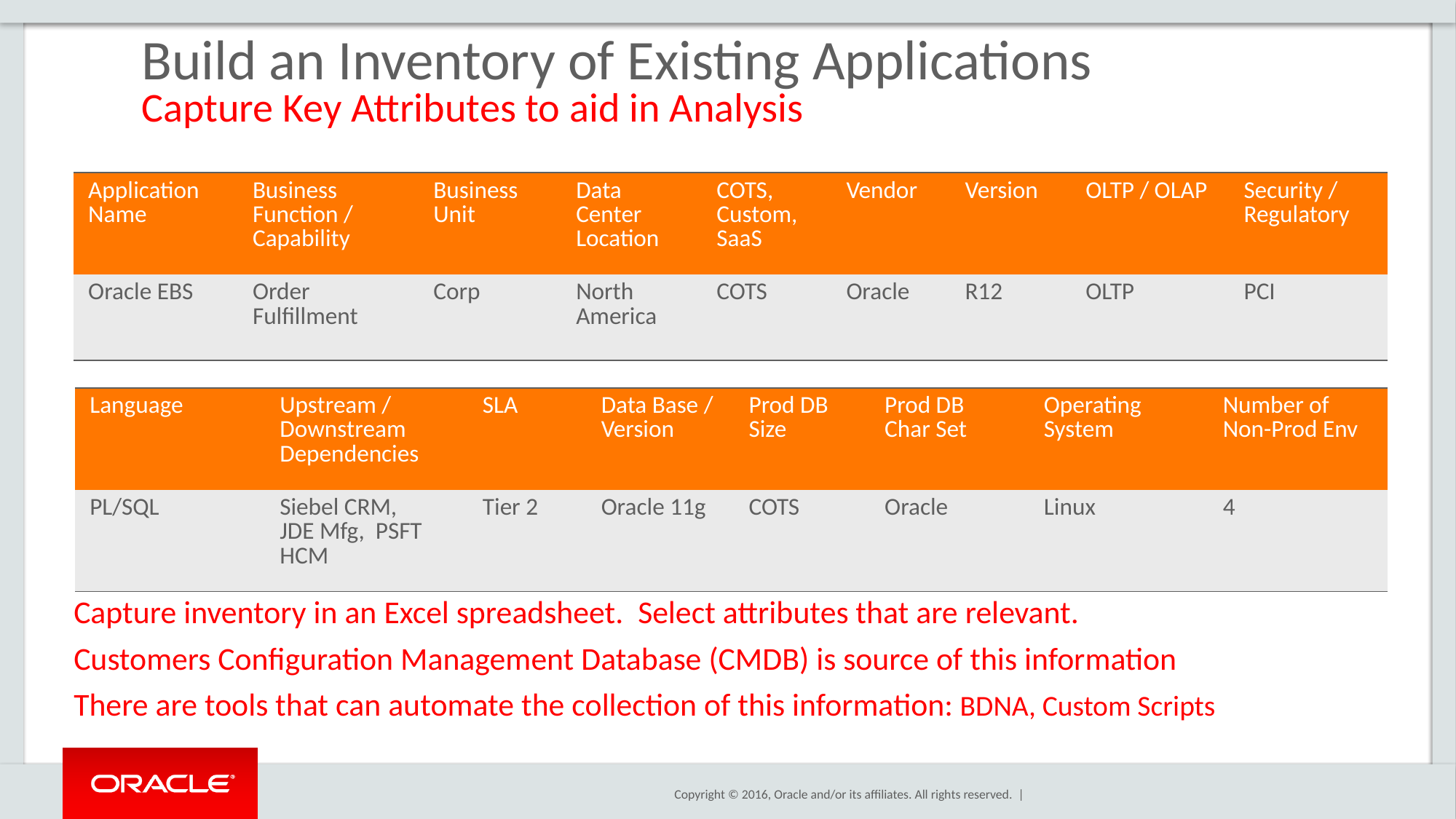

# Build an Inventory of Existing Applications Capture Key Attributes to aid in Analysis
| Application Name | Business Function / Capability | Business Unit | Data Center Location | COTS, Custom, SaaS | Vendor | Version | OLTP / OLAP | Security / Regulatory |
| --- | --- | --- | --- | --- | --- | --- | --- | --- |
| Oracle EBS | Order Fulfillment | Corp | North America | COTS | Oracle | R12 | OLTP | PCI |
| Language | Upstream / Downstream Dependencies | SLA | Data Base / Version | Prod DB Size | Prod DB Char Set | Operating System | Number of Non-Prod Env |
| --- | --- | --- | --- | --- | --- | --- | --- |
| PL/SQL | Siebel CRM, JDE Mfg, PSFT HCM | Tier 2 | Oracle 11g | COTS | Oracle | Linux | 4 |
Capture inventory in an Excel spreadsheet.  Select attributes that are relevant.
Customers Configuration Management Database (CMDB) is source of this information
There are tools that can automate the collection of this information: BDNA, Custom Scripts